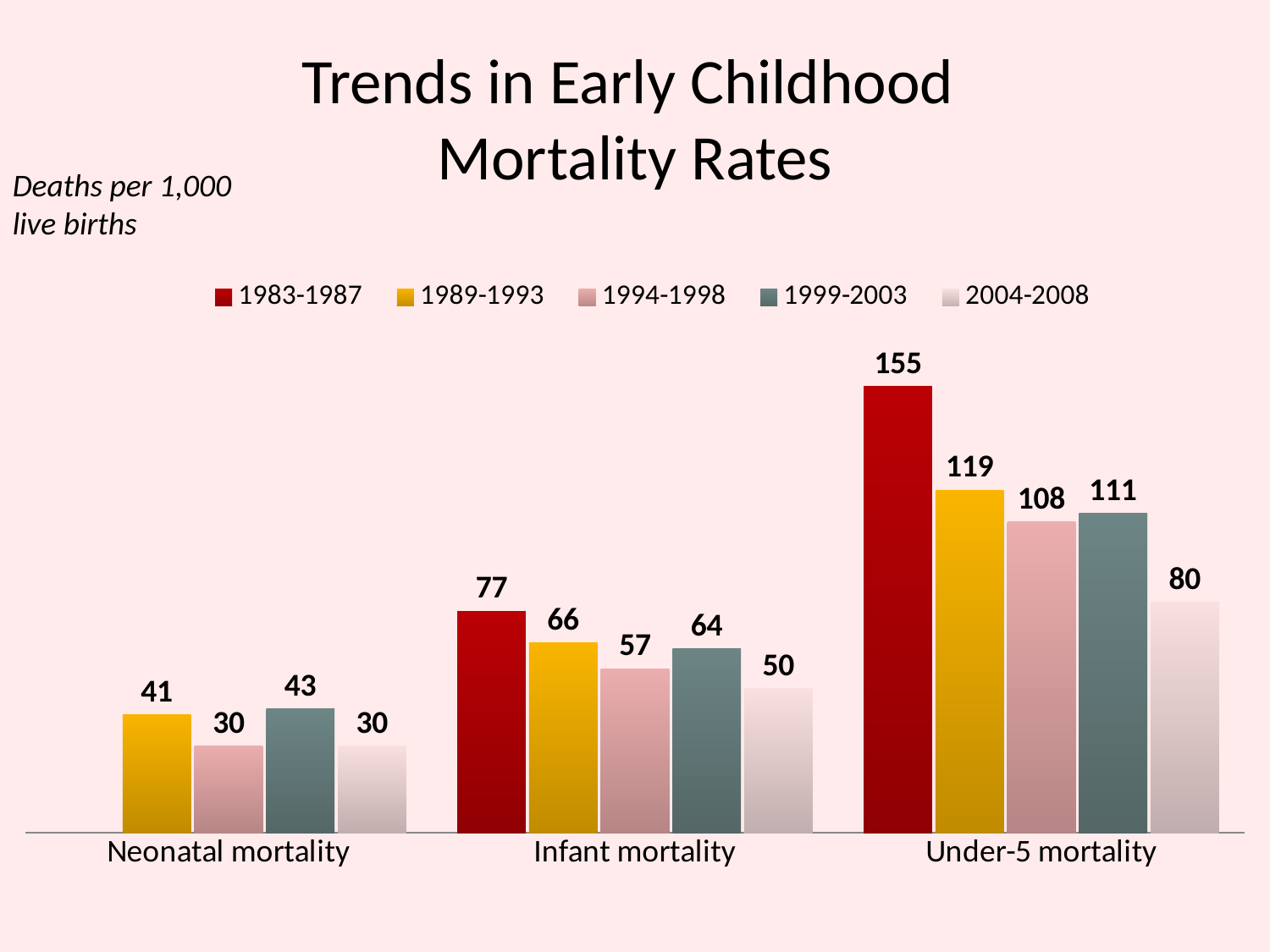

# Trends in Early Childhood Mortality Rates
Deaths per 1,000 live births

### Chart

| Category | 1983-1987 | 1989-1993 | 1994-1998 | 1999-2003 | 2004-2008 |
|---|---|---|---|---|---|
| Neonatal mortality | None | 41.0 | 30.0 | 43.0 | 30.0 |
| Infant mortality | 77.0 | 66.0 | 57.0 | 64.0 | 50.0 |
| Under-5 mortality | 155.0 | 119.0 | 108.0 | 111.0 | 80.0 |